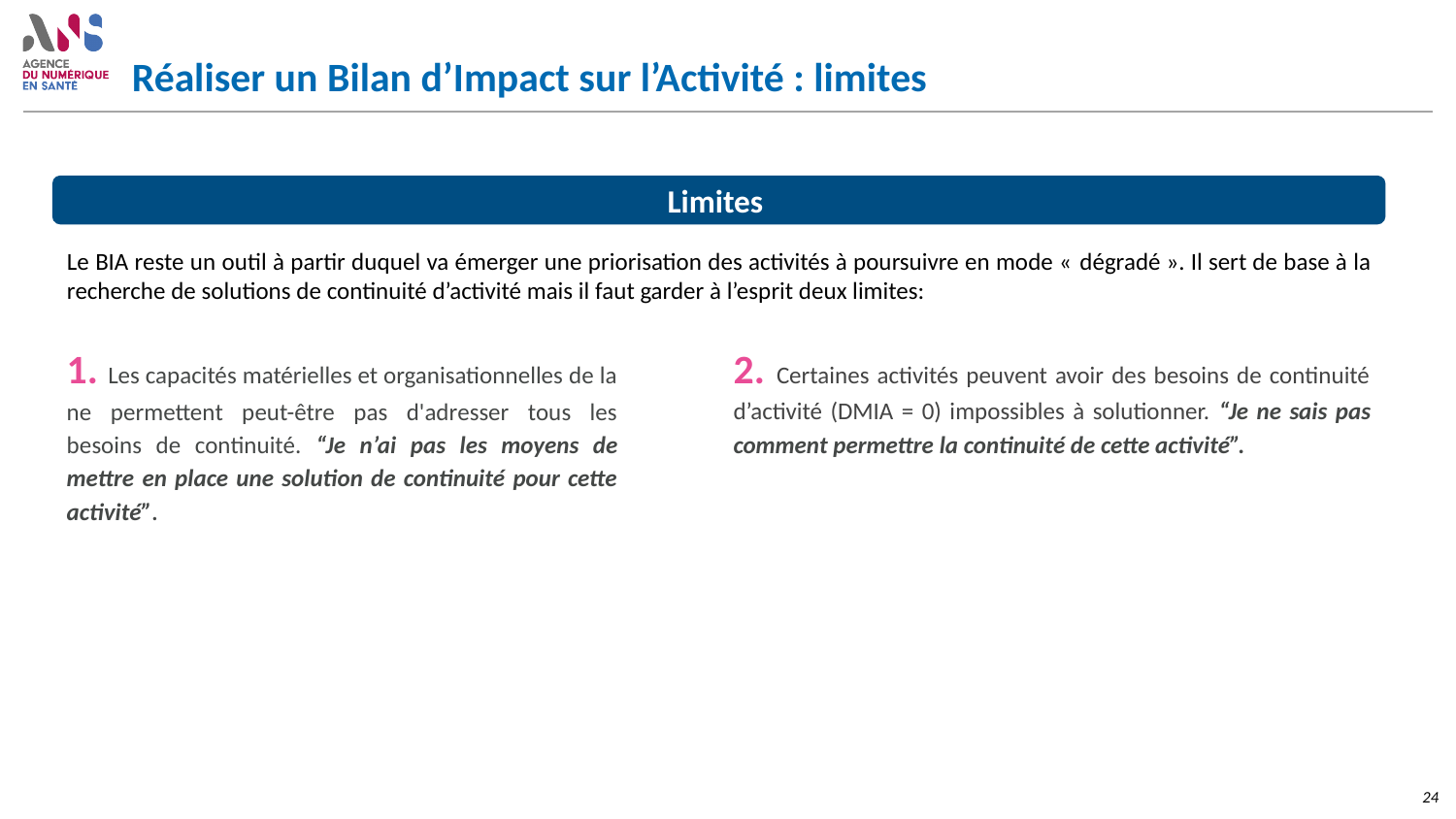

# Réaliser un Bilan d’Impact sur l’Activité : limites
Limites
Le BIA reste un outil à partir duquel va émerger une priorisation des activités à poursuivre en mode « dégradé ». Il sert de base à la recherche de solutions de continuité d’activité mais il faut garder à l’esprit deux limites:
1. Les capacités matérielles et organisationnelles de la ne permettent peut-être pas d'adresser tous les besoins de continuité. “Je n’ai pas les moyens de mettre en place une solution de continuité pour cette activité”.
2. Certaines activités peuvent avoir des besoins de continuité d’activité (DMIA = 0) impossibles à solutionner. “Je ne sais pas comment permettre la continuité de cette activité”.
24